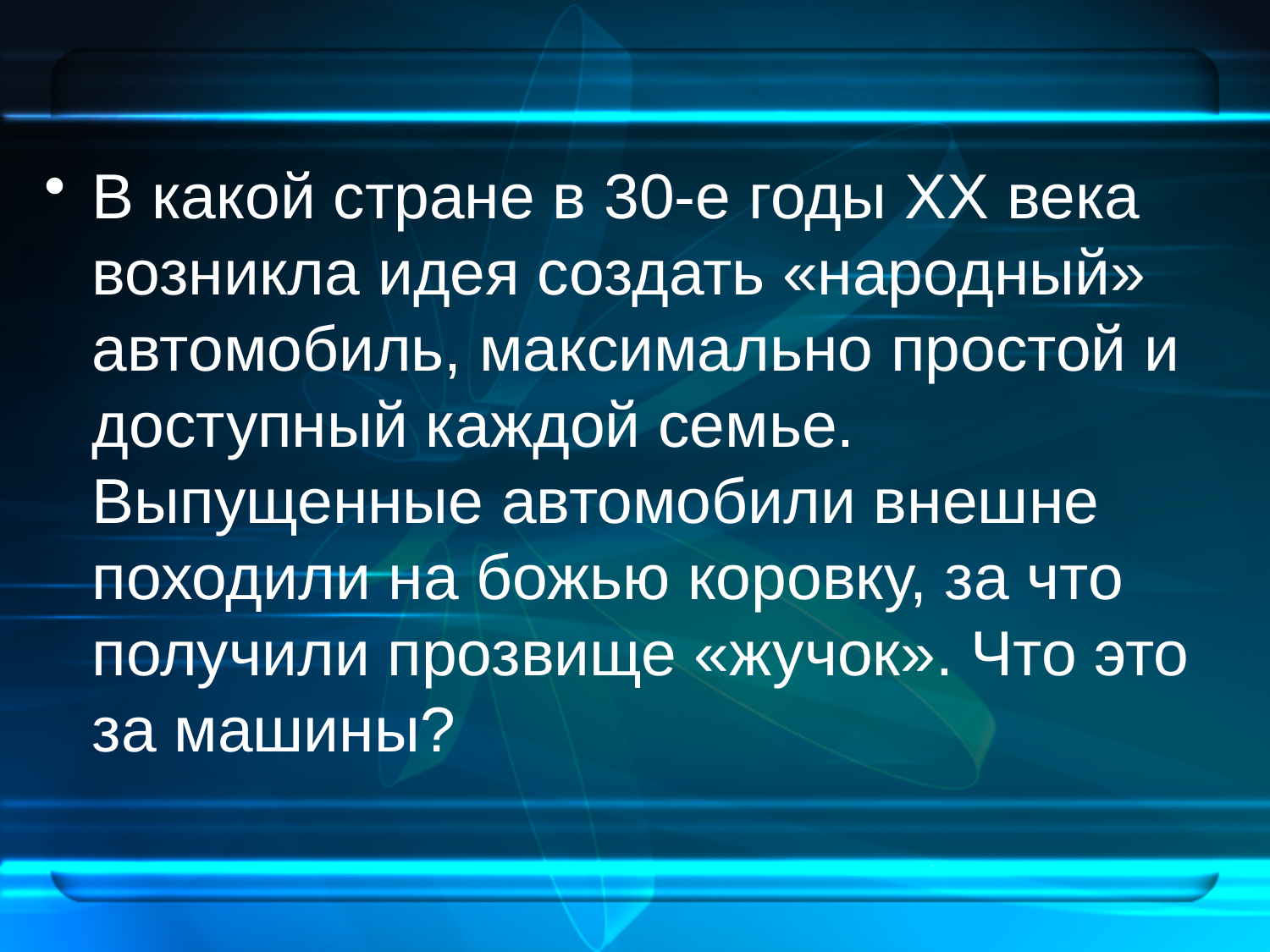

#
В какой стране в 30-е годы XX века возникла идея создать «народный» автомобиль, максимально простой и доступный каждой семье. Выпущенные автомобили внешне походили на божью коровку, за что получили прозвище «жучок». Что это за машины?